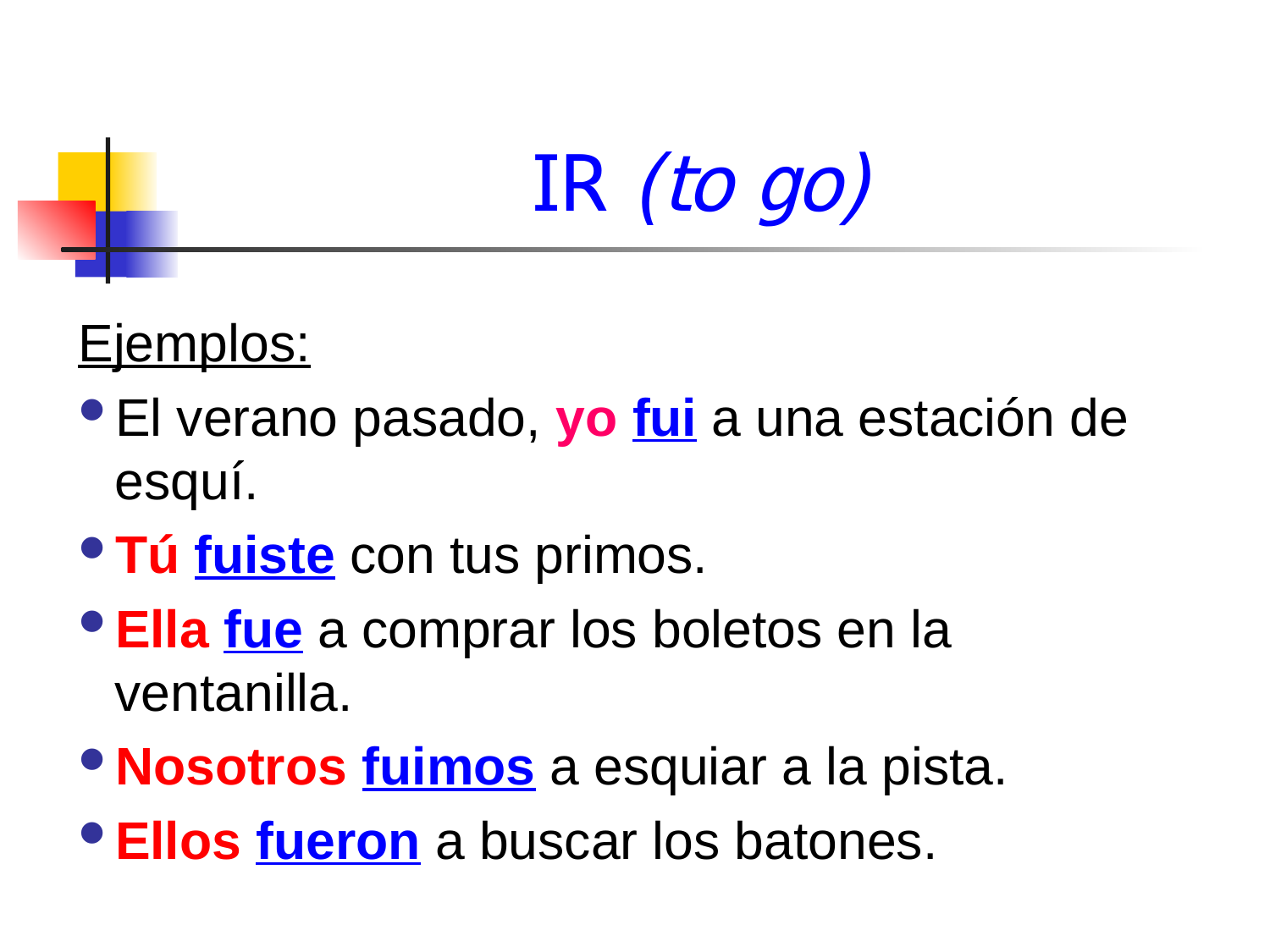

# IR (to go)
Ejemplos:
El verano pasado, yo fui a una estación de esquí.
Tú fuiste con tus primos.
Ella fue a comprar los boletos en la ventanilla.
Nosotros fuimos a esquiar a la pista.
Ellos fueron a buscar los batones.